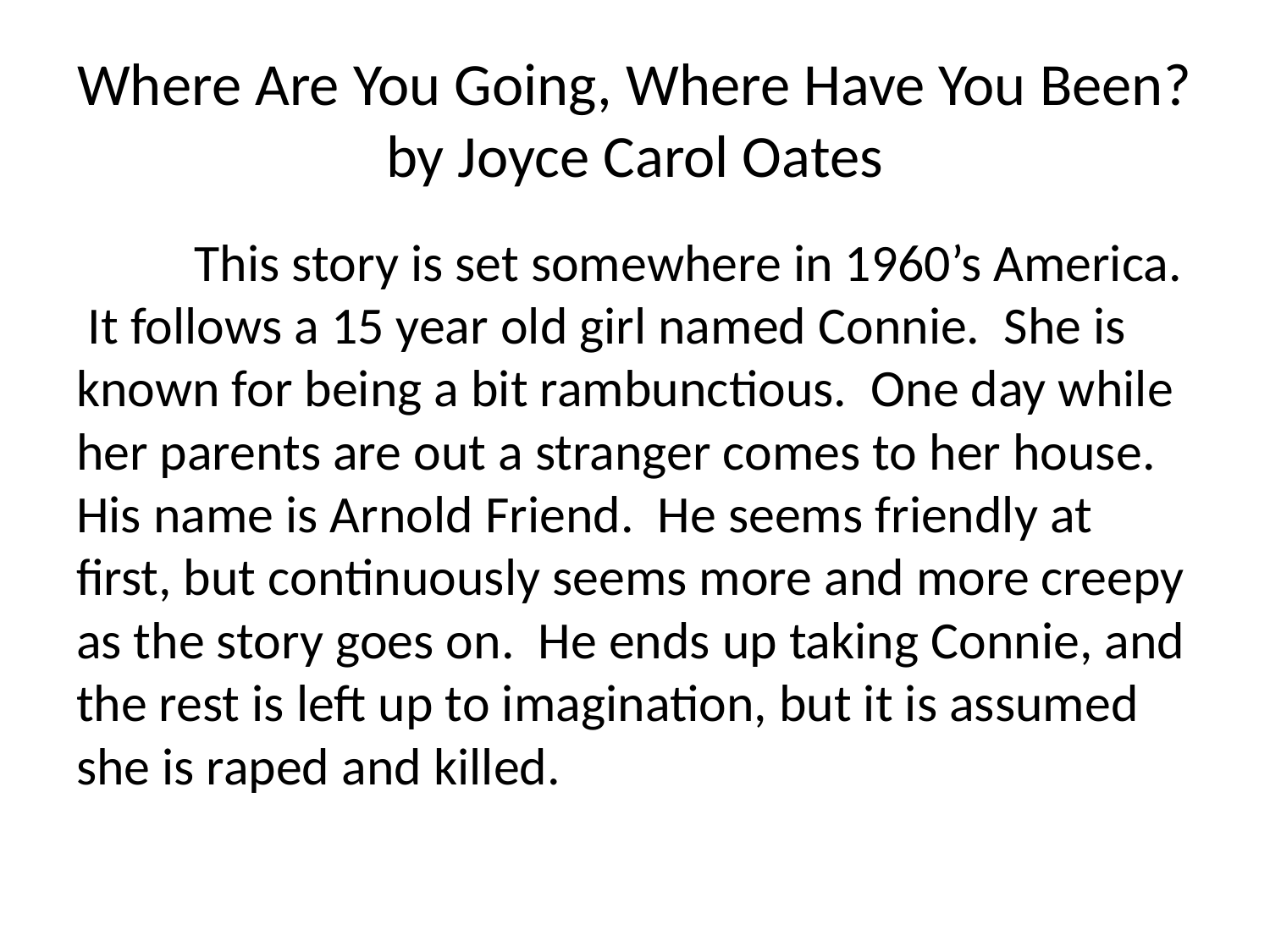

# Where Are You Going, Where Have You Been? by Joyce Carol Oates
	This story is set somewhere in 1960’s America.  It follows a 15 year old girl named Connie.  She is known for being a bit rambunctious.  One day while her parents are out a stranger comes to her house.  His name is Arnold Friend.  He seems friendly at first, but continuously seems more and more creepy as the story goes on.  He ends up taking Connie, and the rest is left up to imagination, but it is assumed she is raped and killed.